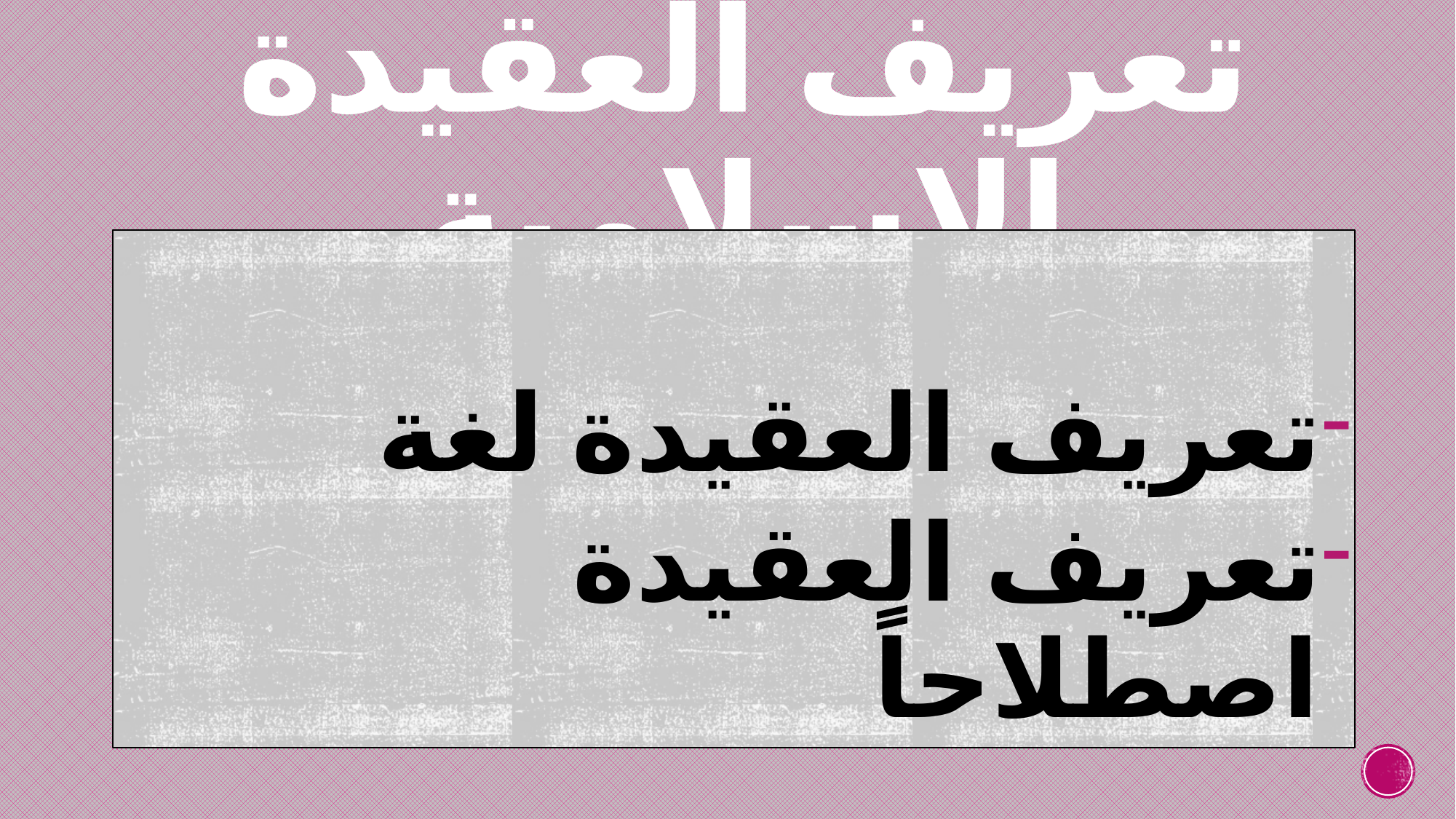

# تعريف العقيدة الإسلامية

تعريف العقيدة لغة
تعريف العقيدة اصطلاحاً